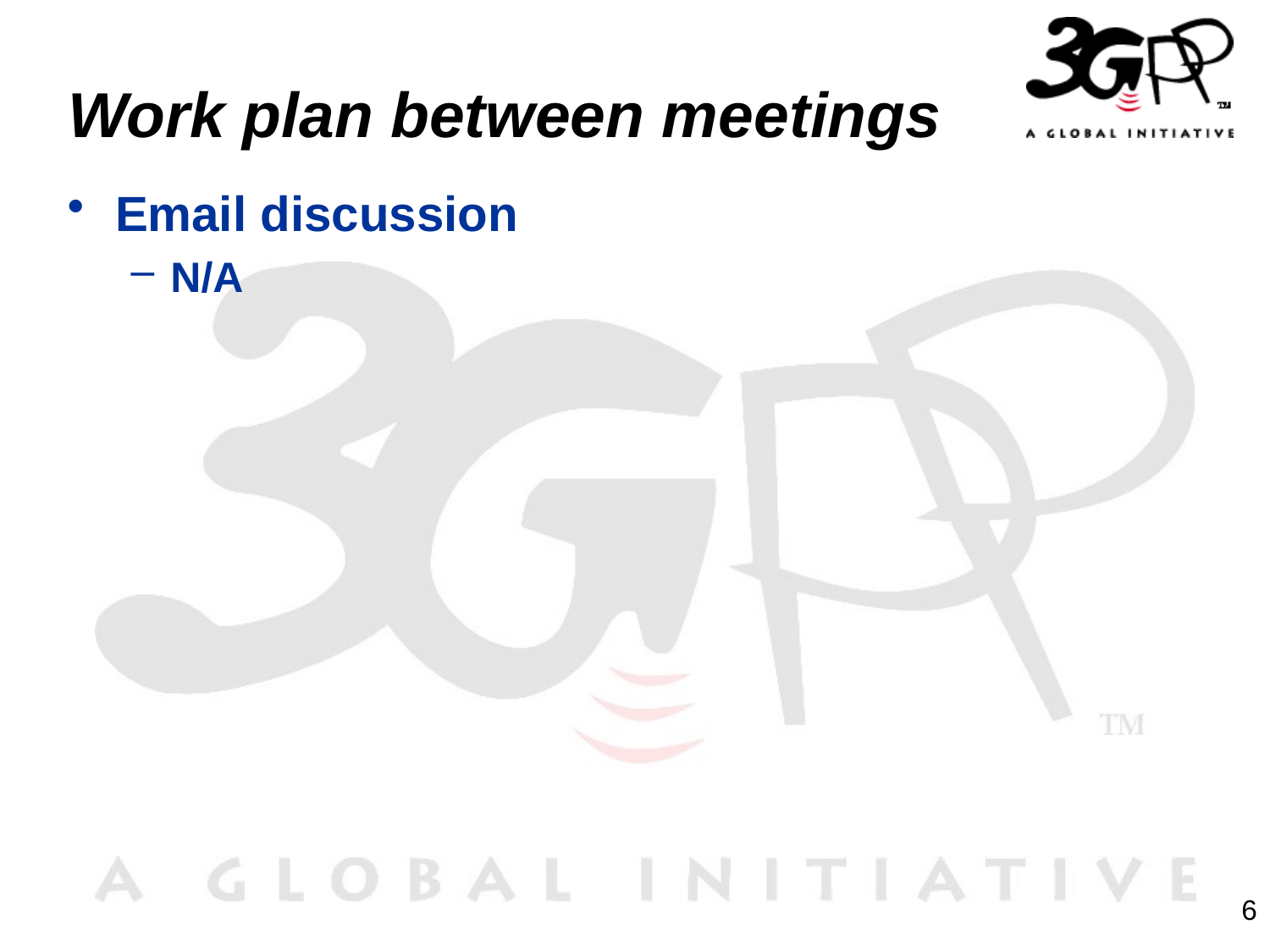

# Work plan between meetings
Email discussion
N/A
6